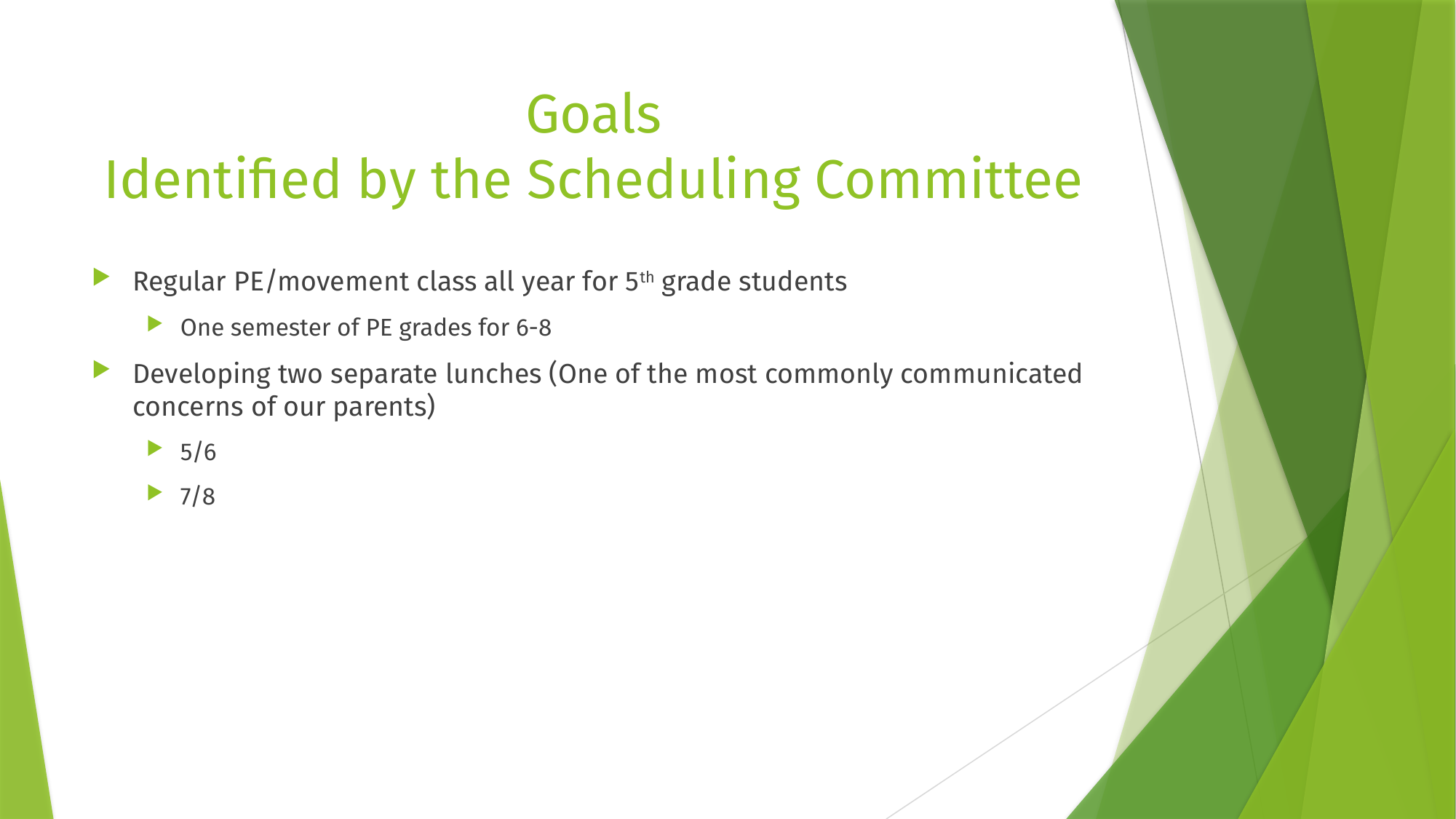

# Goals Identified by the Scheduling Committee
Regular PE/movement class all year for 5th grade students
One semester of PE grades for 6-8
Developing two separate lunches (One of the most commonly communicated concerns of our parents)
5/6
7/8